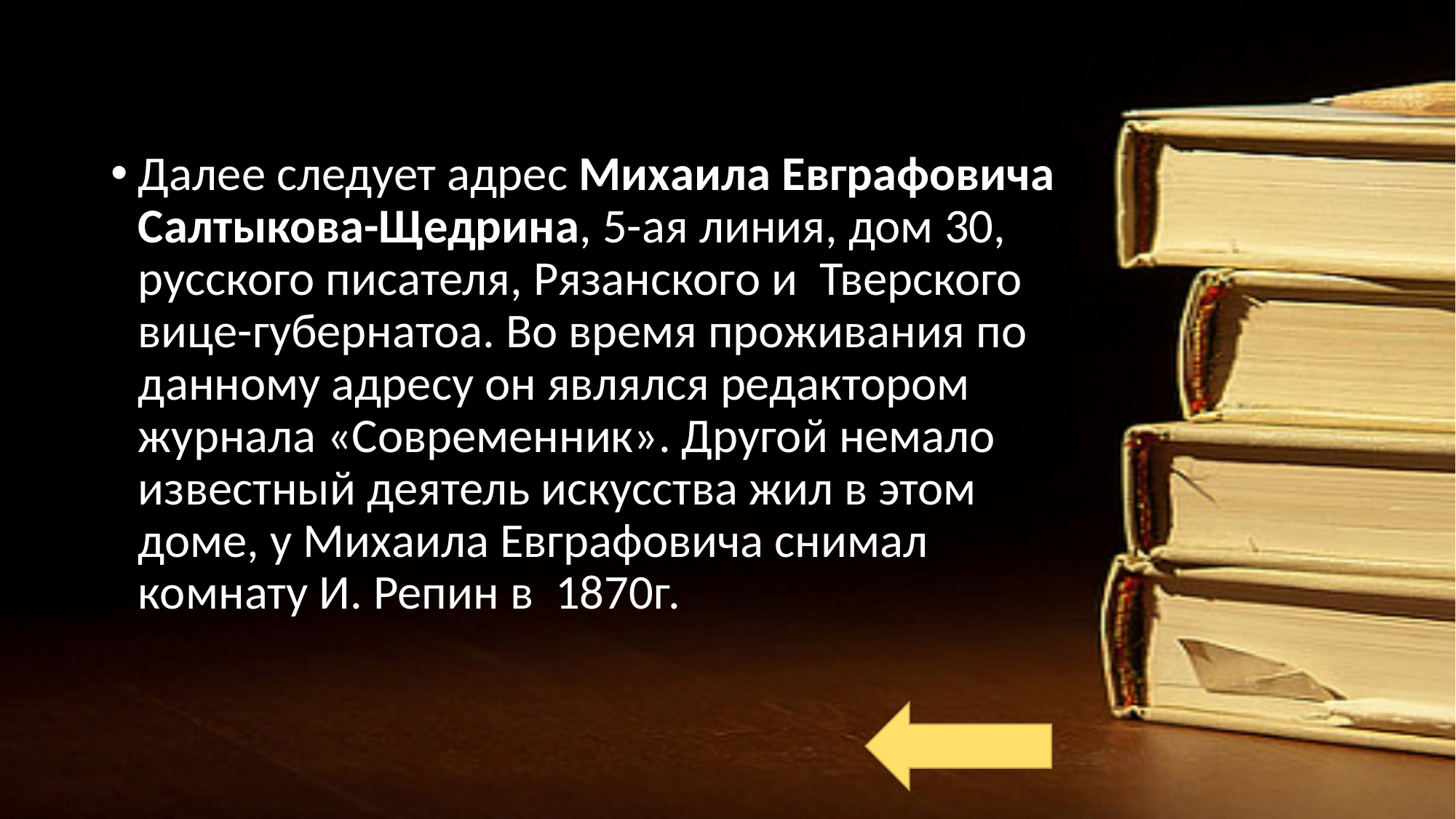

Далее следует адрес Михаила Евграфовича Салтыкова-Щедрина, 5-ая линия, дом 30, русского писателя, Рязанского и  Тверского вице-губернатоа. Во время проживания по данному адресу он являлся редактором журнала «Современник». Другой немало известный деятель искусства жил в этом доме, у Михаила Евграфовича снимал комнату И. Репин в  1870г.